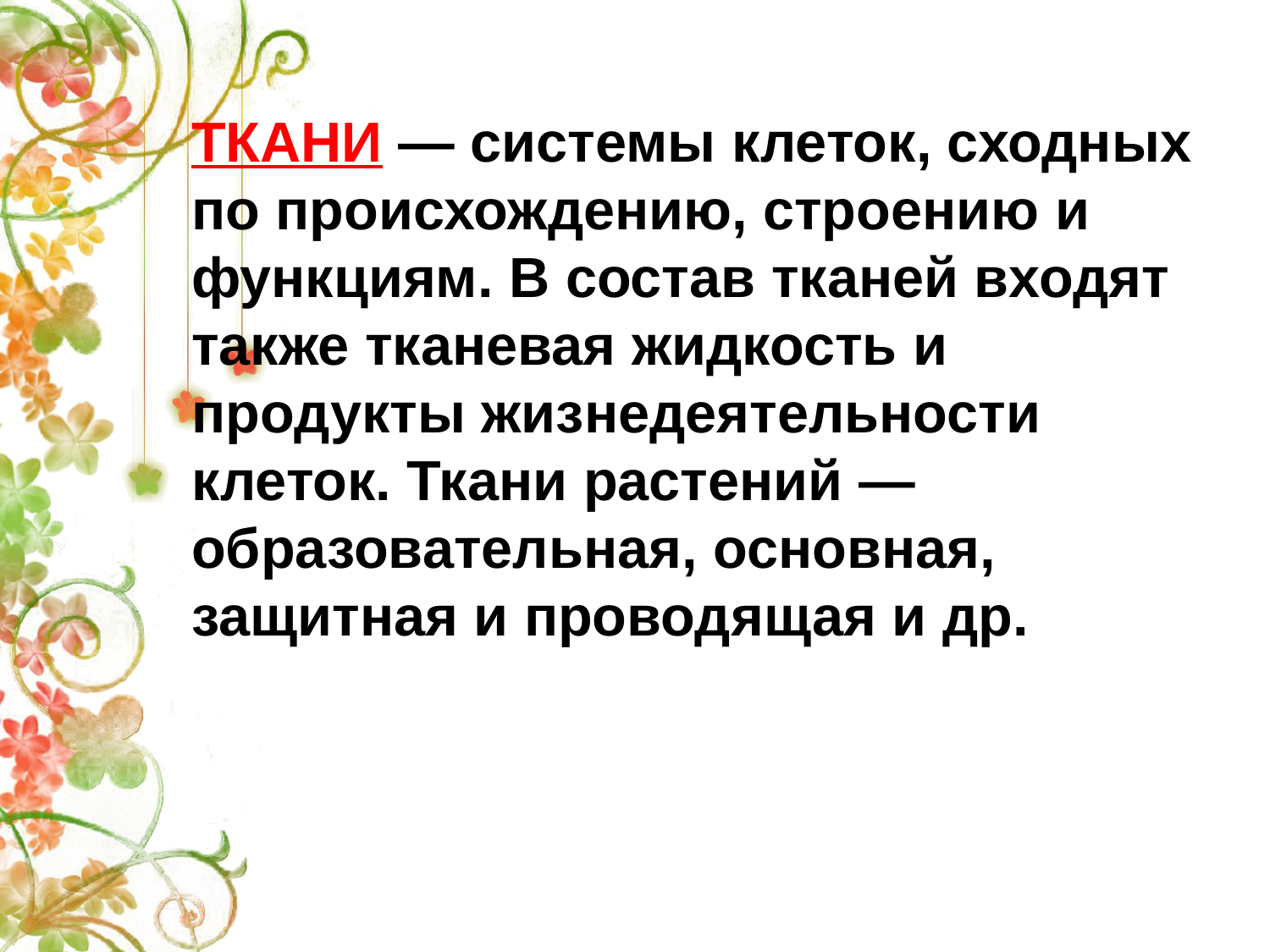

ТКАНИ — системы клеток, сходных по происхождению, строению и функциям. В состав тканей входят также тканевая жидкость и продукты жизнедеятельности клеток. Ткани растений — образовательная, основная, защитная и проводящая и др.